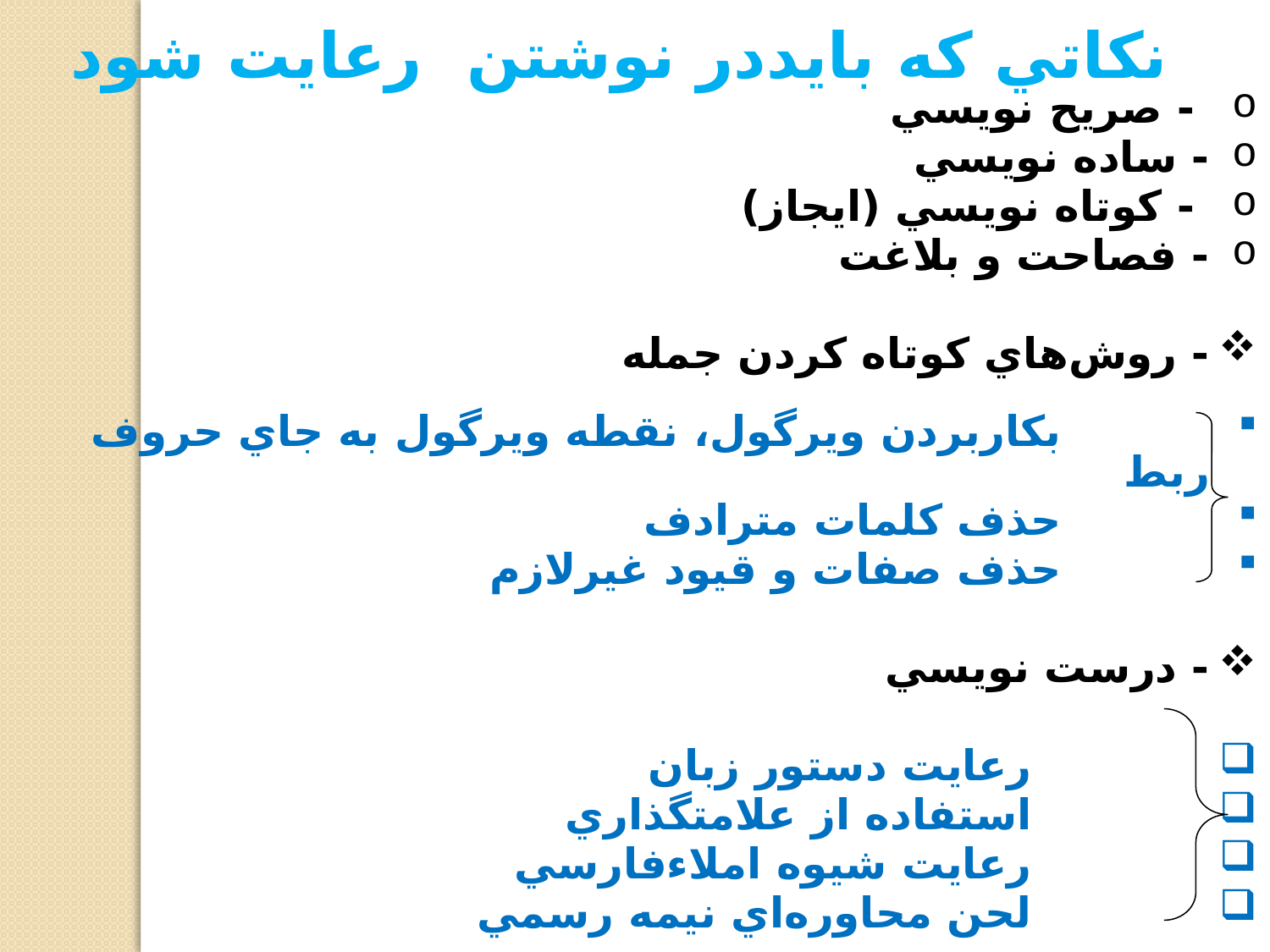

نكاتي كه بايددر نوشتن  رعايت شود
 - صريح‌ نويسي
- ساده ‌نويسي
 - كوتاه ‌نويسي (ايجاز)
- فصاحت و بلاغت

- روش‌هاي كوتاه‌ كردن جمله

          بكاربردن ويرگول، نقطه ويرگول به جاي حروف ربط
          حذف كلمات مترادف
          حذف صفات و قيود غيرلازم

- درست نويسي

            رعايت دستور زبان
            استفاده از علامتگذاري
            رعايت شيوه املاء‌فارسي
            لحن محاوره‌اي نيمه رسمي